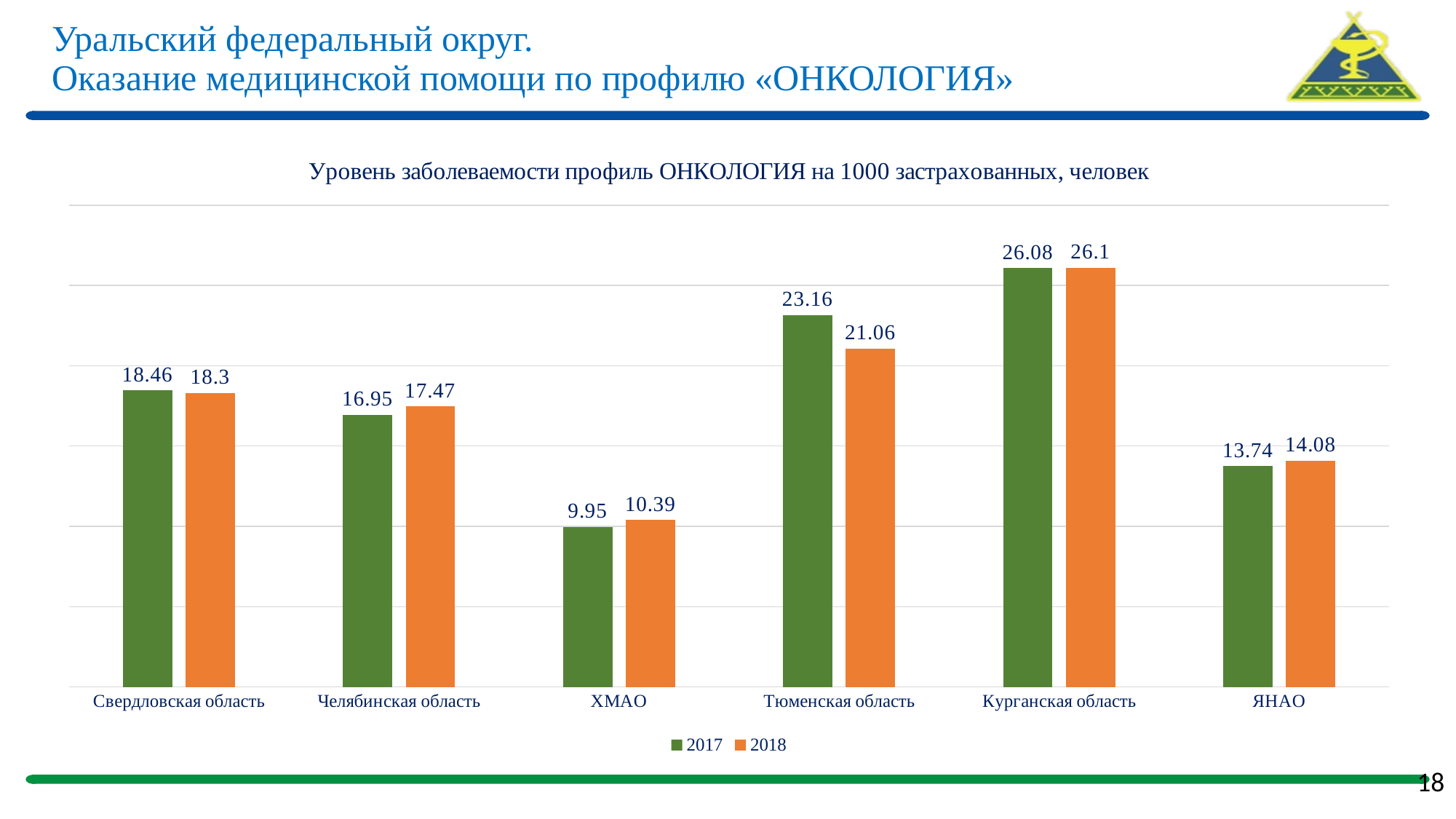

# Уральский федеральный округ. Оказание медицинской помощи по профилю «ОНКОЛОГИЯ»

### Chart: Уровень заболеваемости профиль ОНКОЛОГИЯ на 1000 застрахованных, человек

| Category | 2017 | 2018 |
|---|---|---|
| Свердловская область | 18.46 | 18.3 |
| Челябинская область | 16.95 | 17.47 |
| ХМАО | 9.95 | 10.39 |
| Тюменская область | 23.16 | 21.06 |
| Курганская область | 26.08 | 26.1 |
| ЯНАО | 13.74 | 14.08 |
18